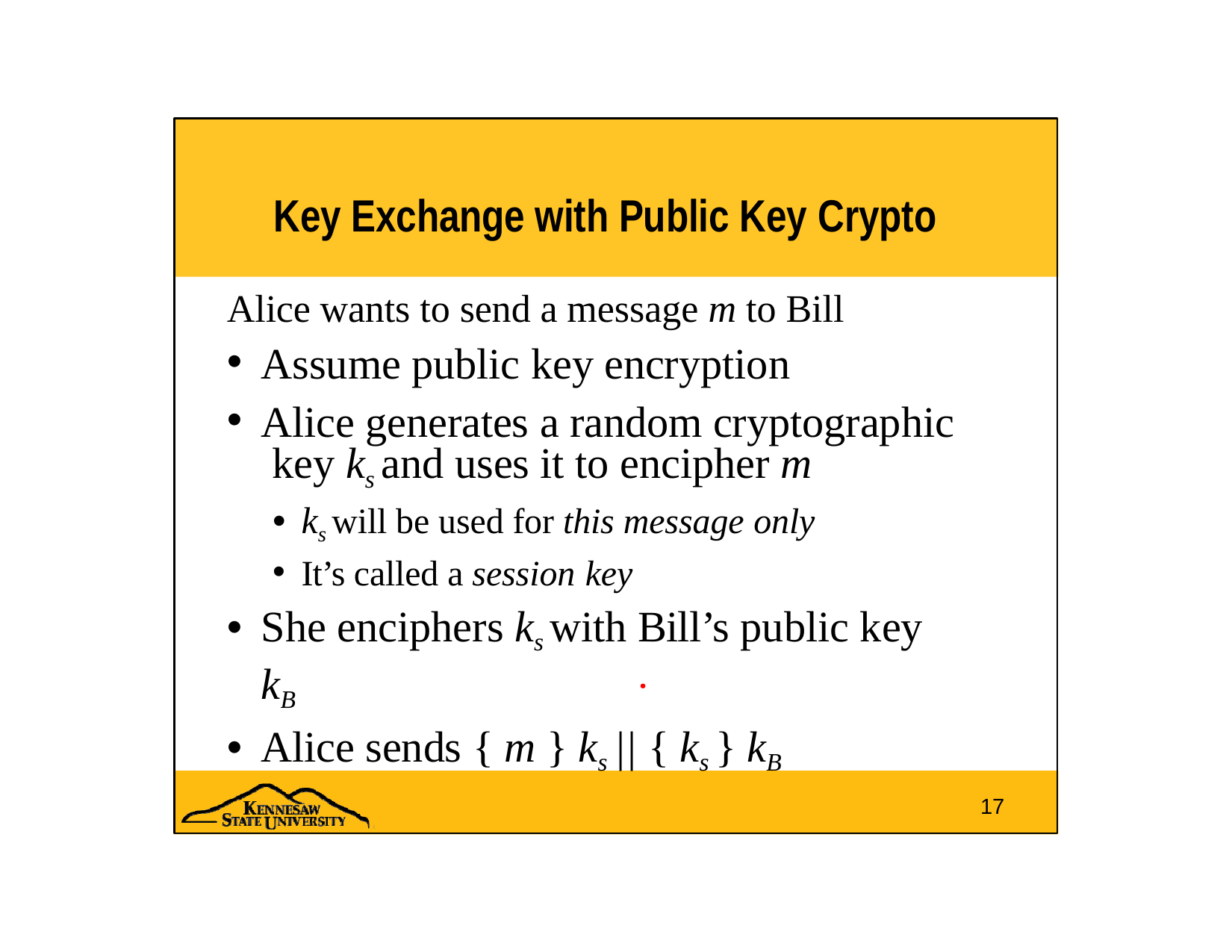

# Key Exchange with Public Key Crypto
Alice wants to send a message m to Bill
Assume public key encryption
Alice generates a random cryptographic  key ks and uses it to encipher m
ks will be used for this message only
It’s called a session key
She enciphers ks with Bill’s public key kB
Alice sends { m } ks || { ks } kB

17